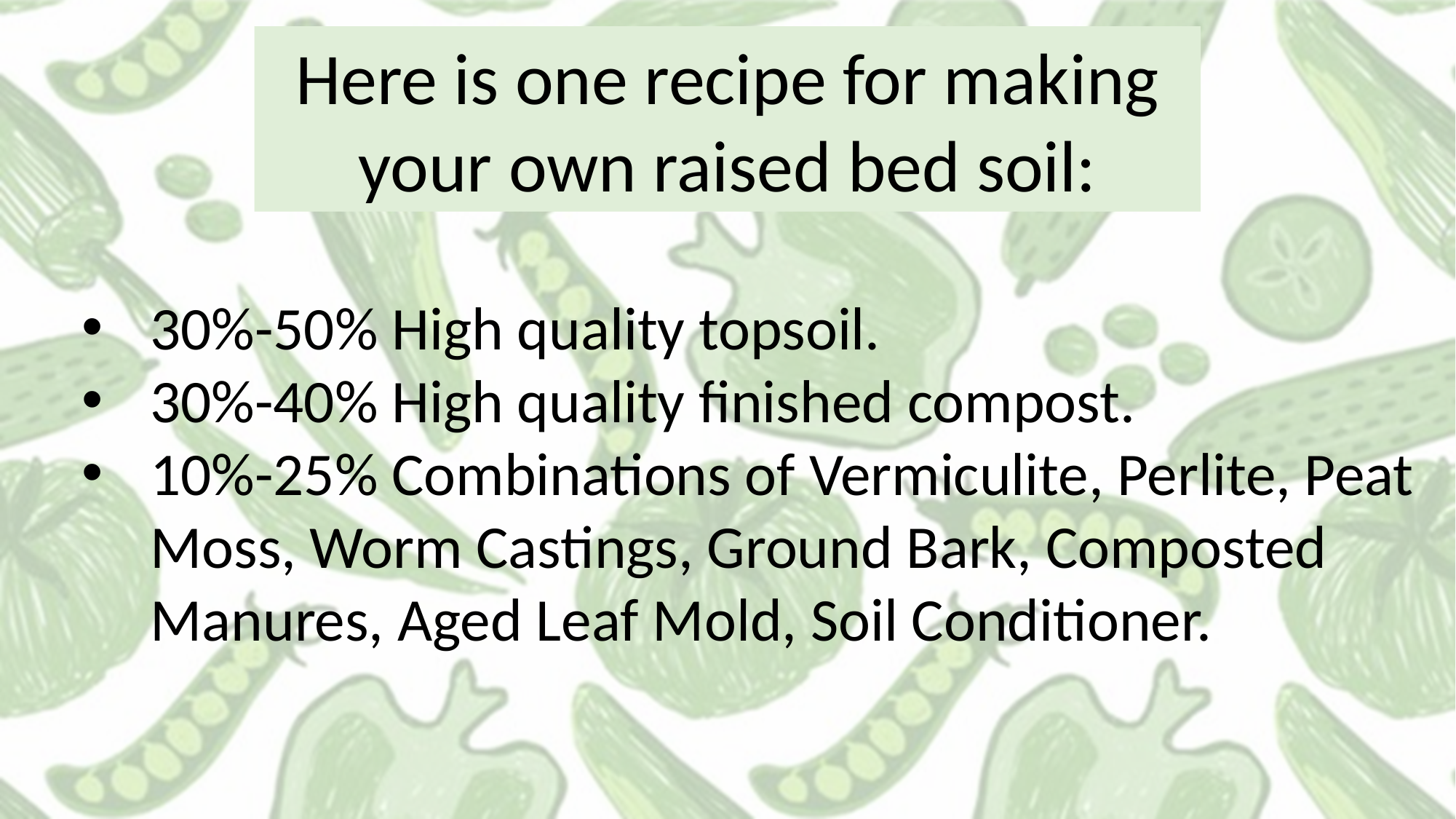

Here is one recipe for making your own raised bed soil:
30%-50% High quality topsoil.
30%-40% High quality finished compost.
10%-25% Combinations of Vermiculite, Perlite, Peat Moss, Worm Castings, Ground Bark, Composted Manures, Aged Leaf Mold, Soil Conditioner.